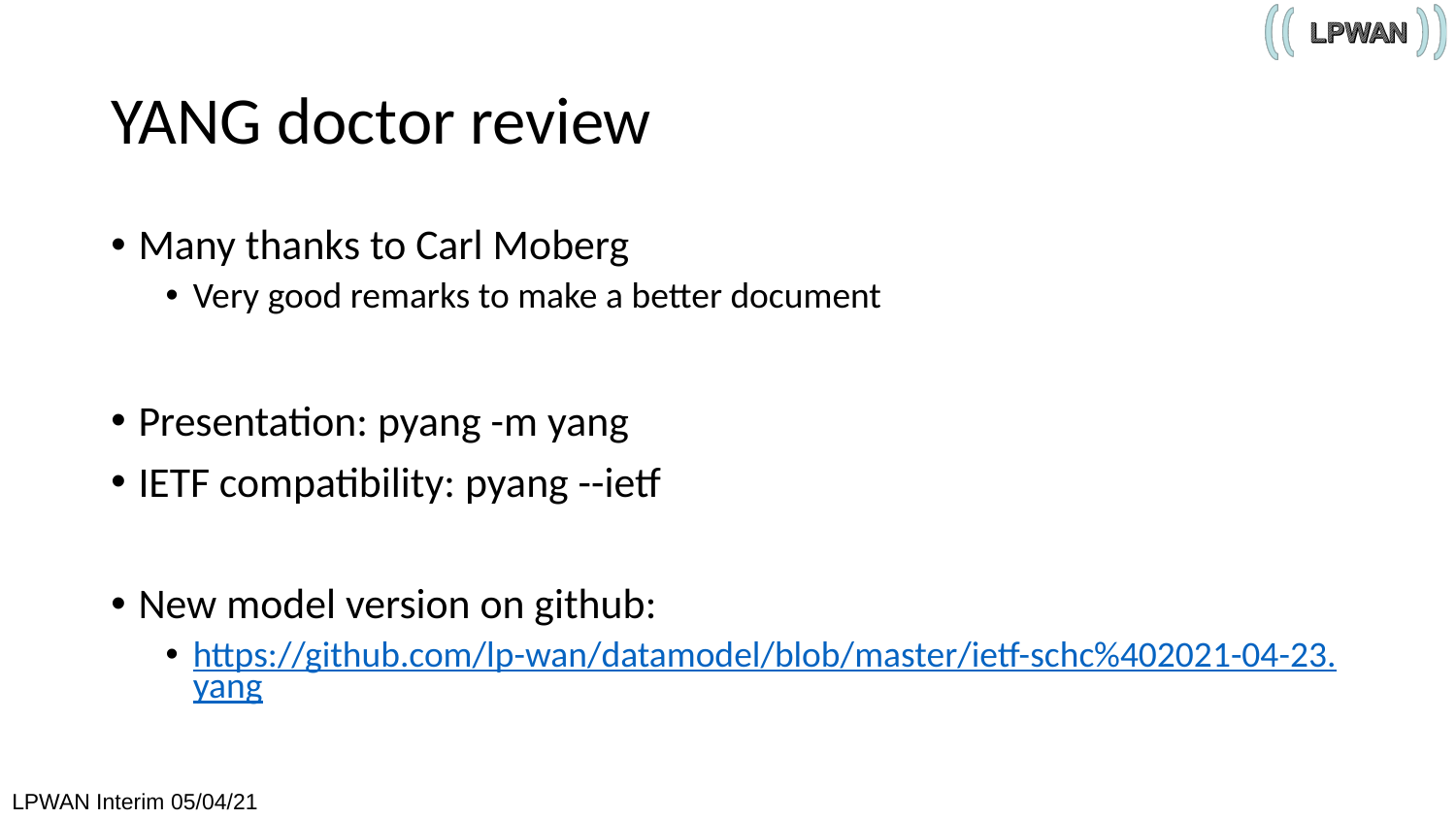

# YANG doctor review
Many thanks to Carl Moberg
Very good remarks to make a better document

Presentation: pyang -m yang
IETF compatibility: pyang --ietf

New model version on github:
https://github.com/lp-wan/datamodel/blob/master/ietf-schc%402021-04-23.yang